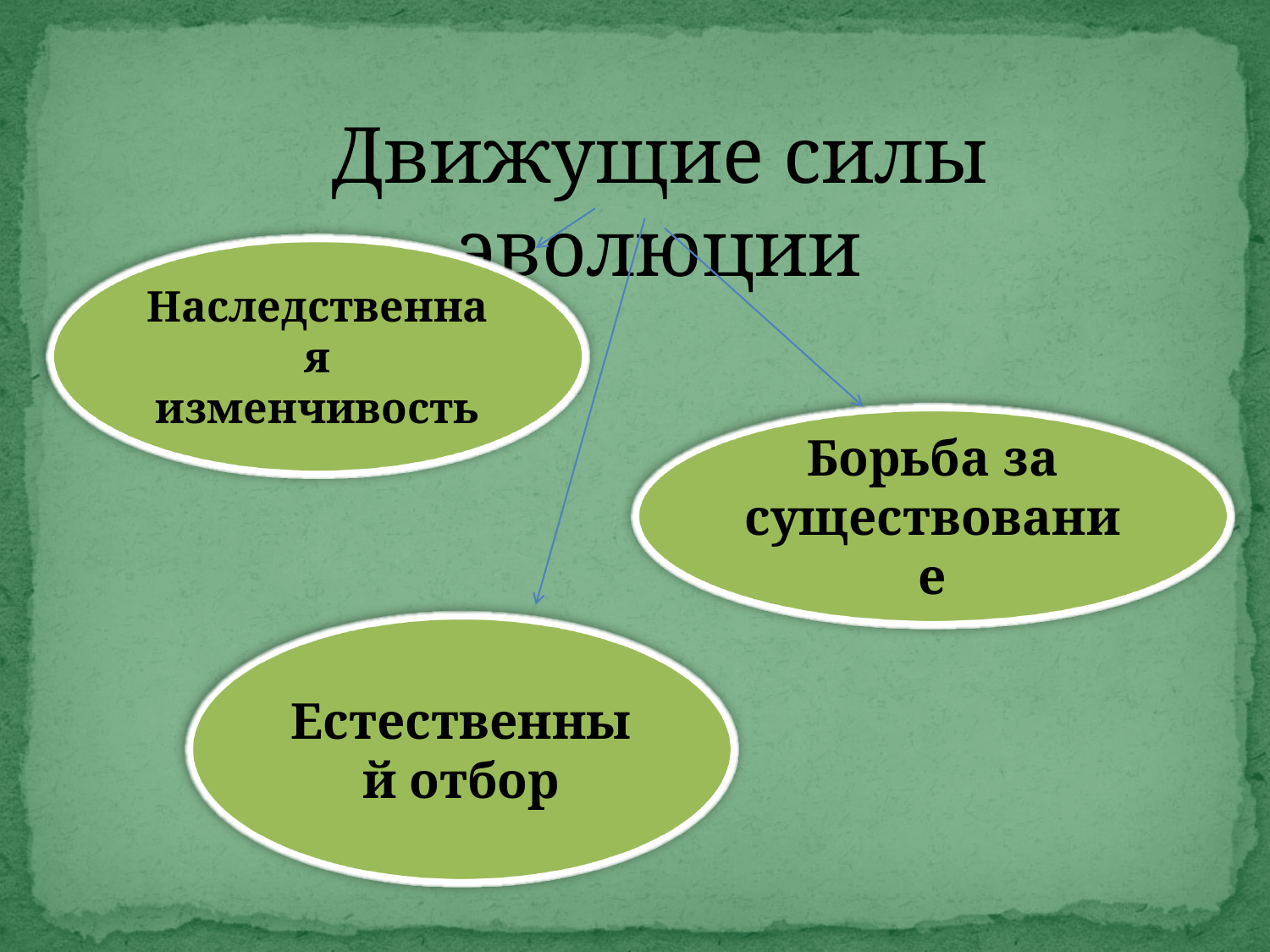

Движущие силы эволюции

Наследственная изменчивость
Борьба за существование
Естественный отбор